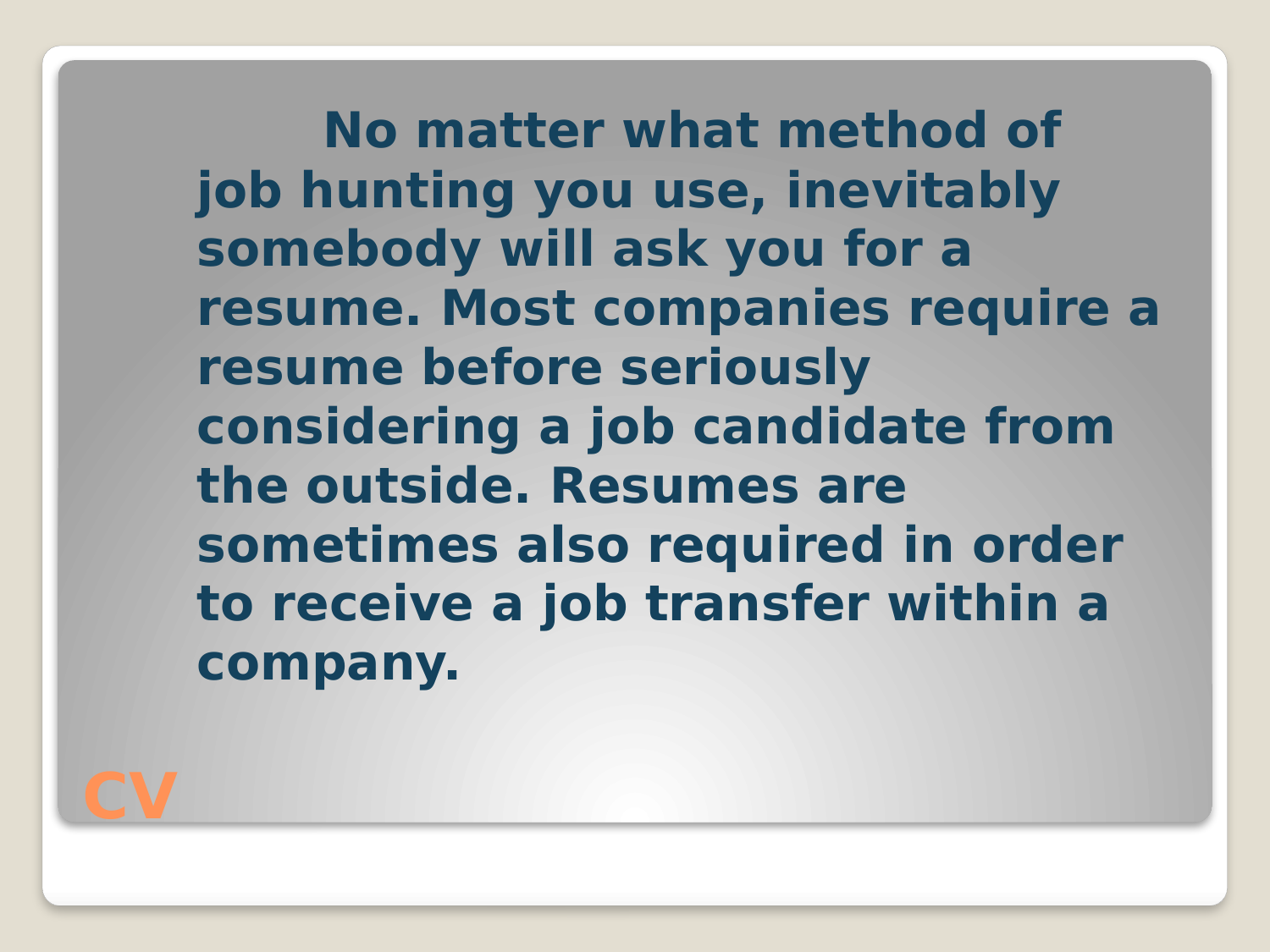

No matter what method of job hunting you use, inevitably somebody will ask you for a resume. Most companies require a resume before seriously considering a job candidate from the outside. Resumes are sometimes also required in order to receive a job transfer within a company.
# CV